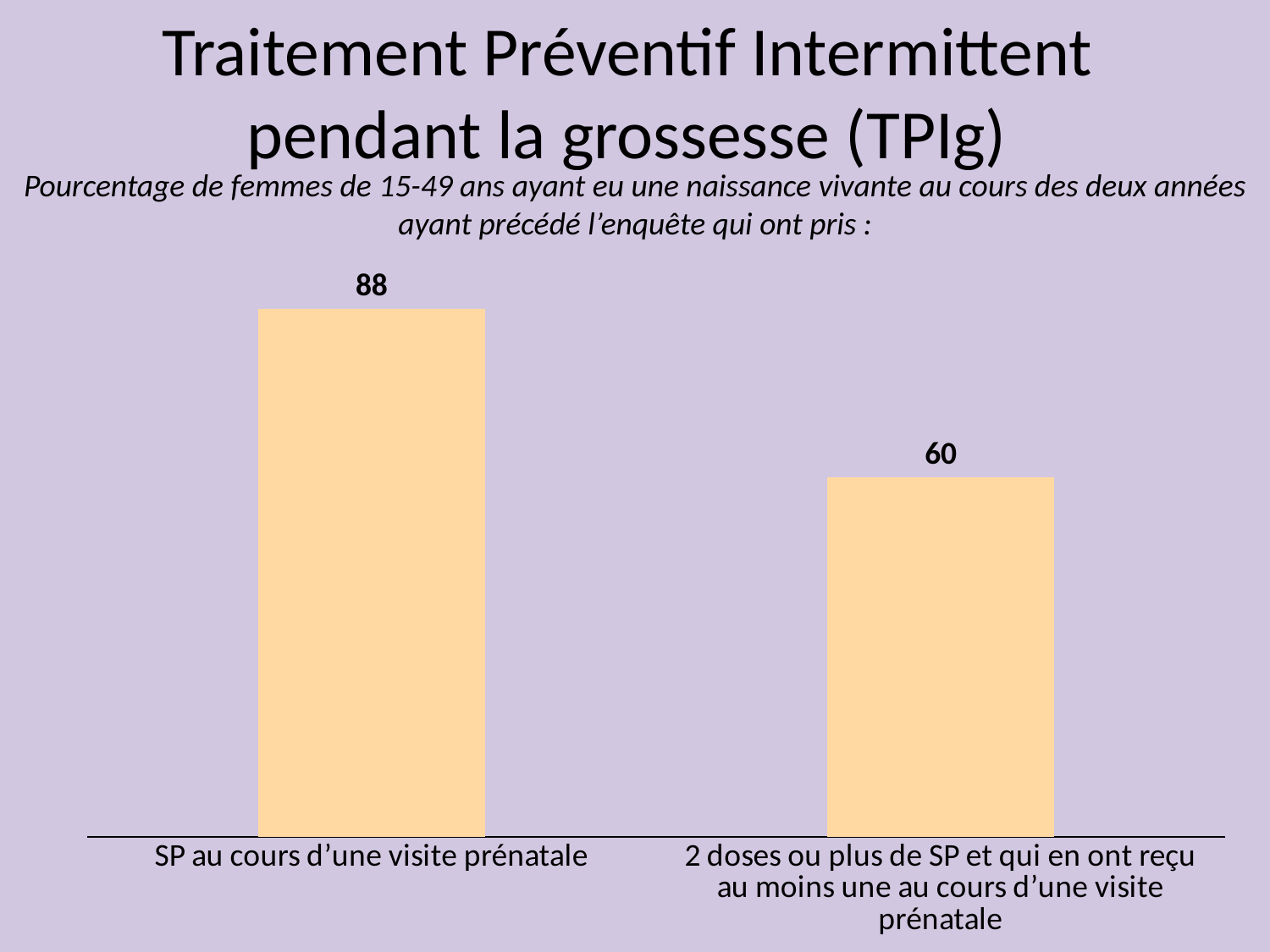

Traitement Préventif Intermittent
pendant la grossesse (TPIg)
Pourcentage de femmes de 15-49 ans ayant eu une naissance vivante au cours des deux années ayant précédé l’enquête qui ont pris :

### Chart

| Category | Series 1 |
|---|---|
| SP au cours d’une visite prénatale | 88.0 |
| 2 doses ou plus de SP et qui en ont reçu au moins une au cours d’une visite prénatale | 60.0 |